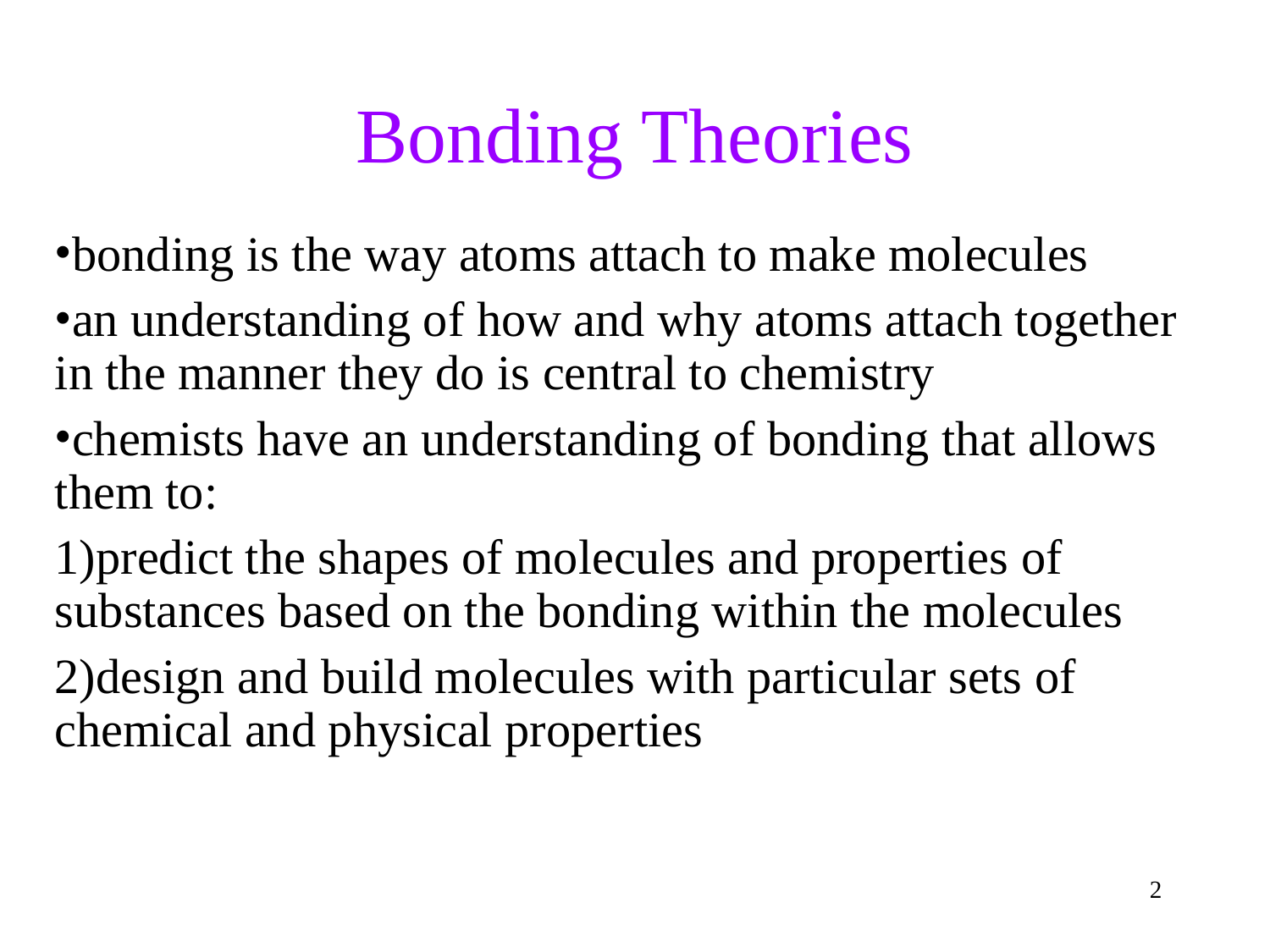

Bonding Theories
bonding is the way atoms attach to make molecules
an understanding of how and why atoms attach together in the manner they do is central to chemistry
chemists have an understanding of bonding that allows them to:
predict the shapes of molecules and properties of substances based on the bonding within the molecules
design and build molecules with particular sets of chemical and physical properties
2